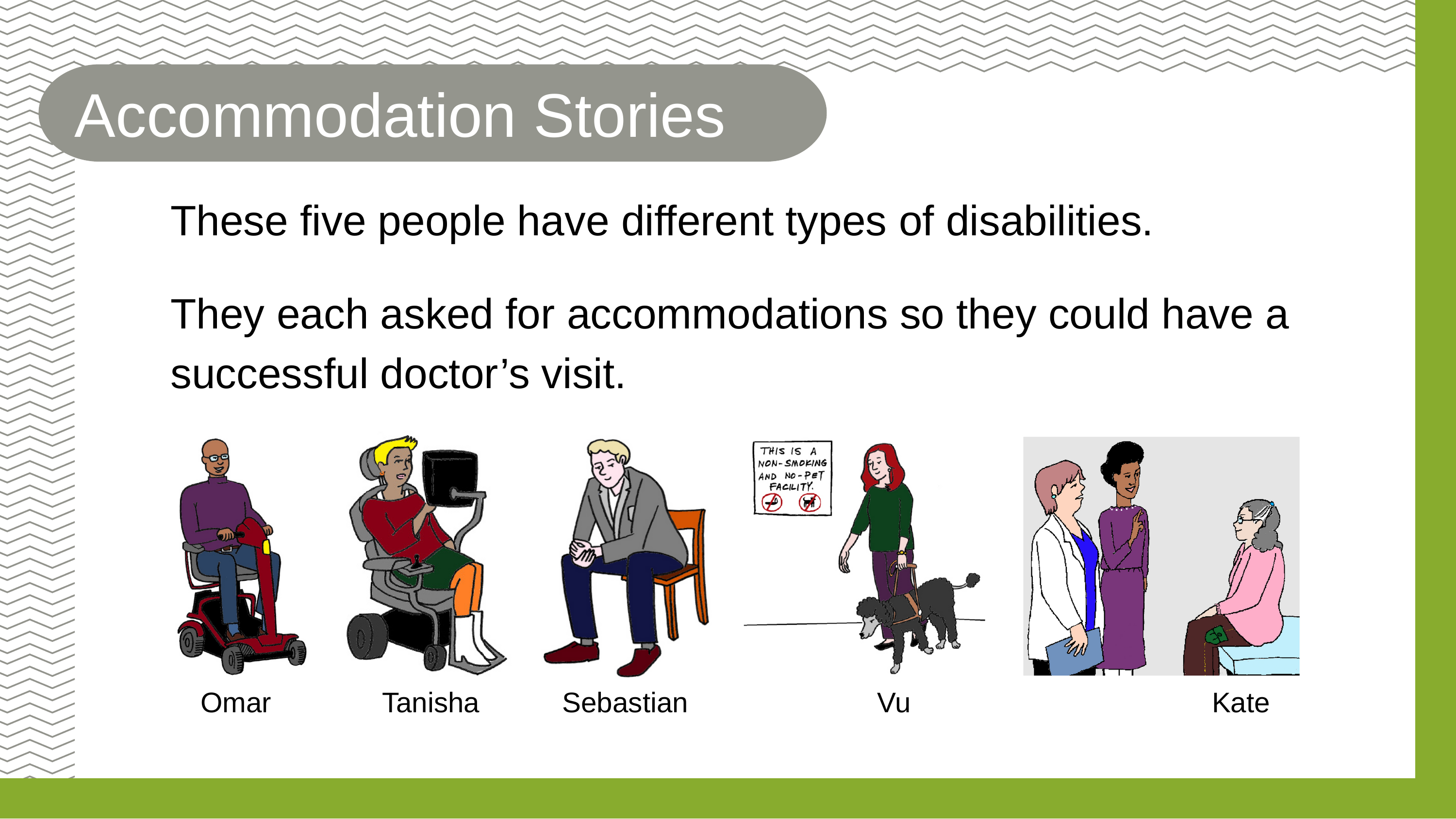

Accommodation Stories

These five people have different types of disabilities.

They each asked for accommodations so they could have a successful doctor’s visit.

Omar
Tanisha
Sebastian
Vu
Kate